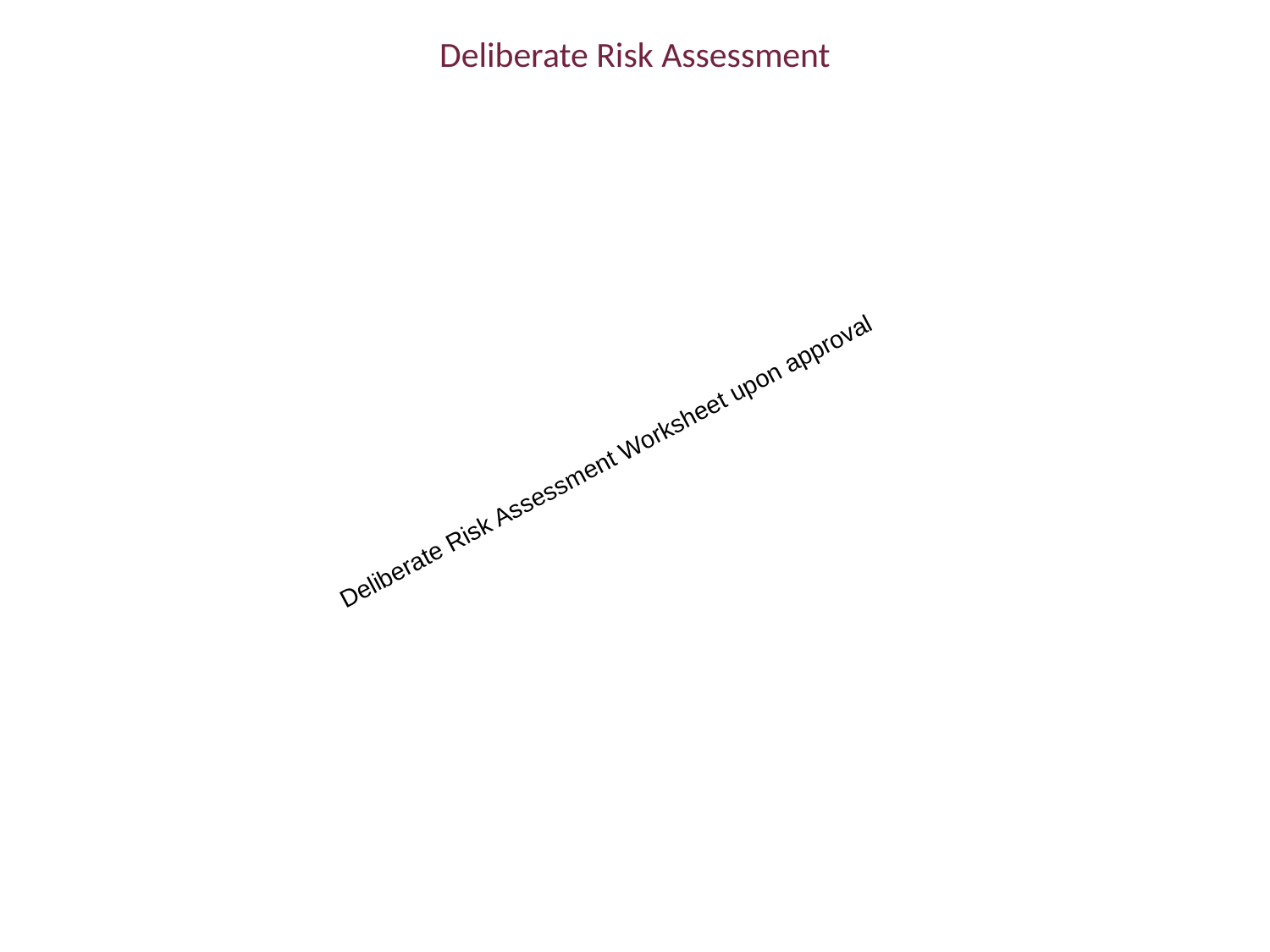

# Deliberate Risk Assessment
Deliberate Risk Assessment Worksheet upon approval